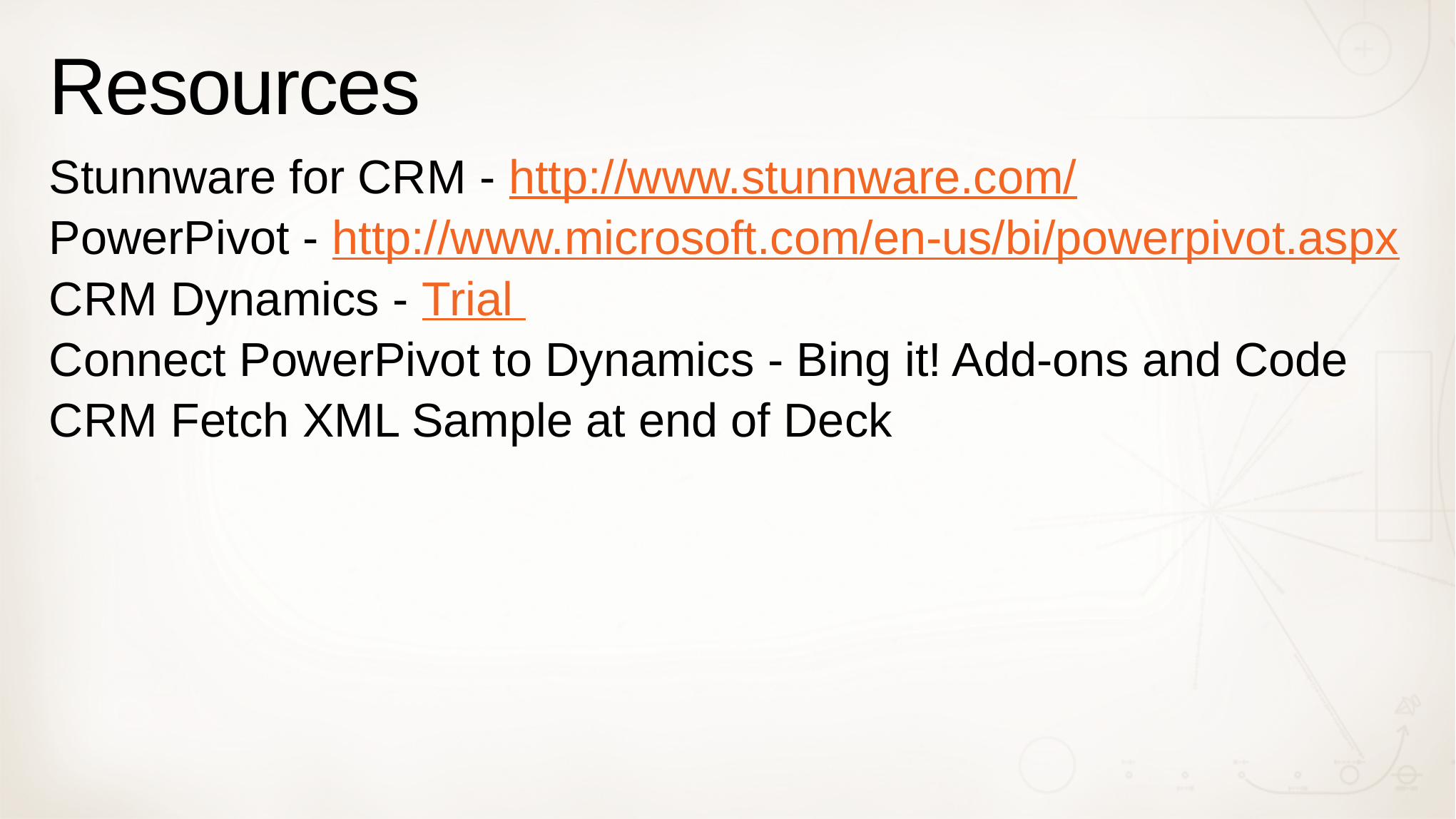

# Resources
Stunnware for CRM - http://www.stunnware.com/
PowerPivot - http://www.microsoft.com/en-us/bi/powerpivot.aspx
CRM Dynamics - Trial
Connect PowerPivot to Dynamics - Bing it! Add-ons and Code
CRM Fetch XML Sample at end of Deck